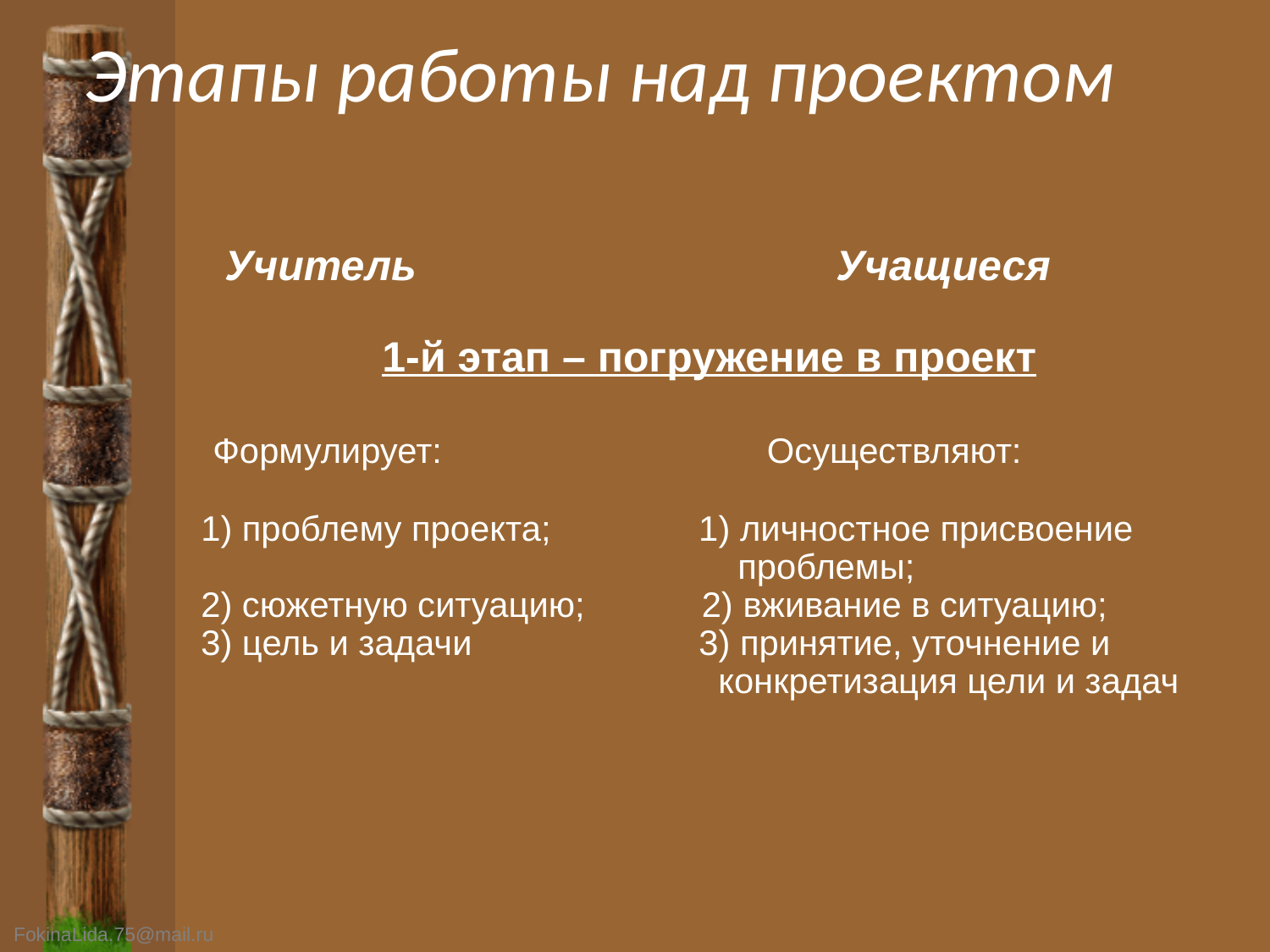

# Этапы работы над проектом
  Учитель 				Учащиеся

1-й этап – погружение в проект

 Формулирует:		                   Осуществляют:

1) проблему проекта;	            1) личностное присвоение 				                проблемы;
2) сюжетную ситуацию;            2) вживание в ситуацию;
3) цель и задачи	            3) принятие, уточнение и 				              конкретизация цели и задач